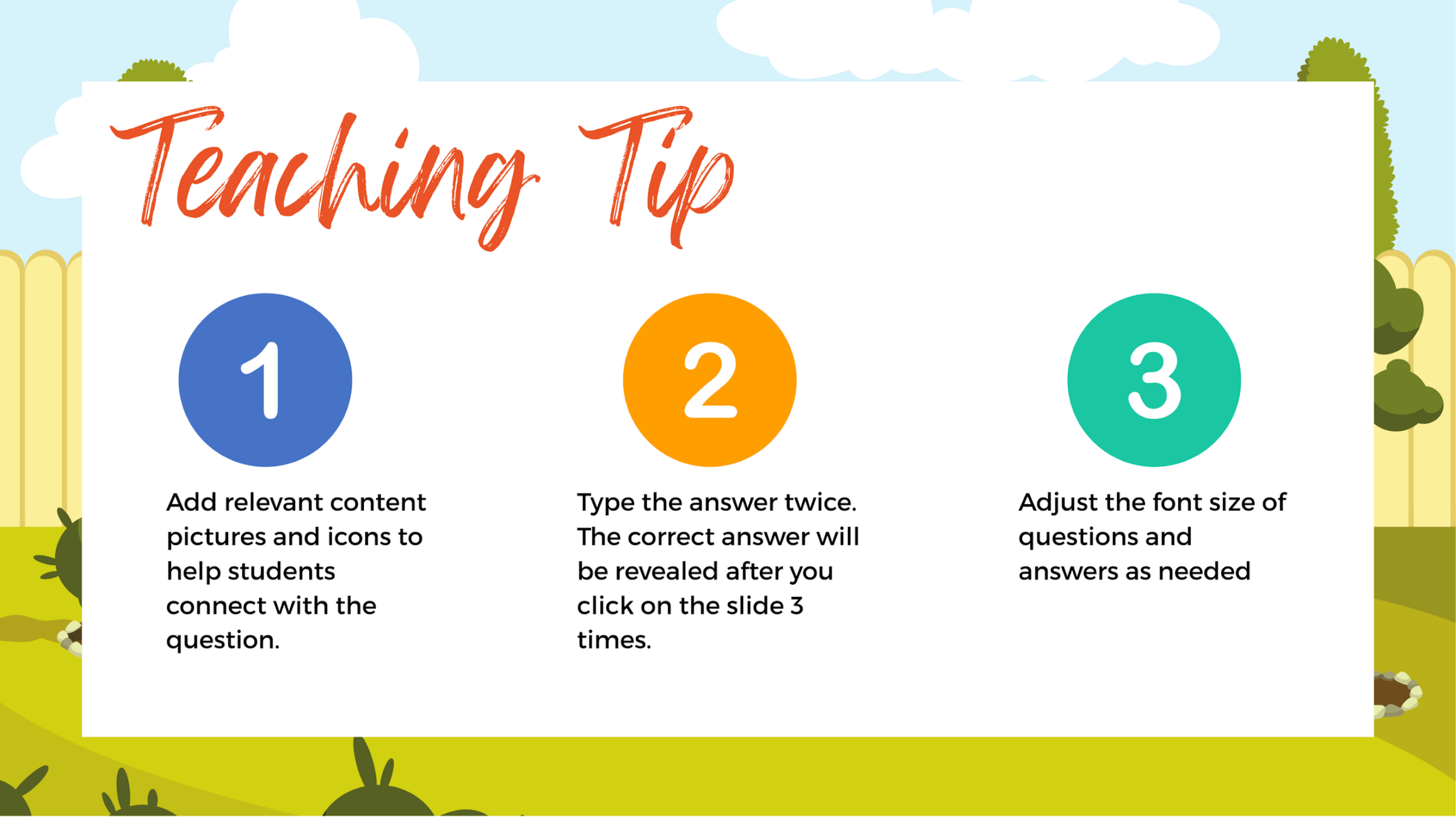

Teaching Tip

Add relevant content pictures and icons to help students connect with the question.
Type the answer twice. The correct answer will be revealed after you click on the slide 3 times.
Adjust the font size of questions and answers as needed